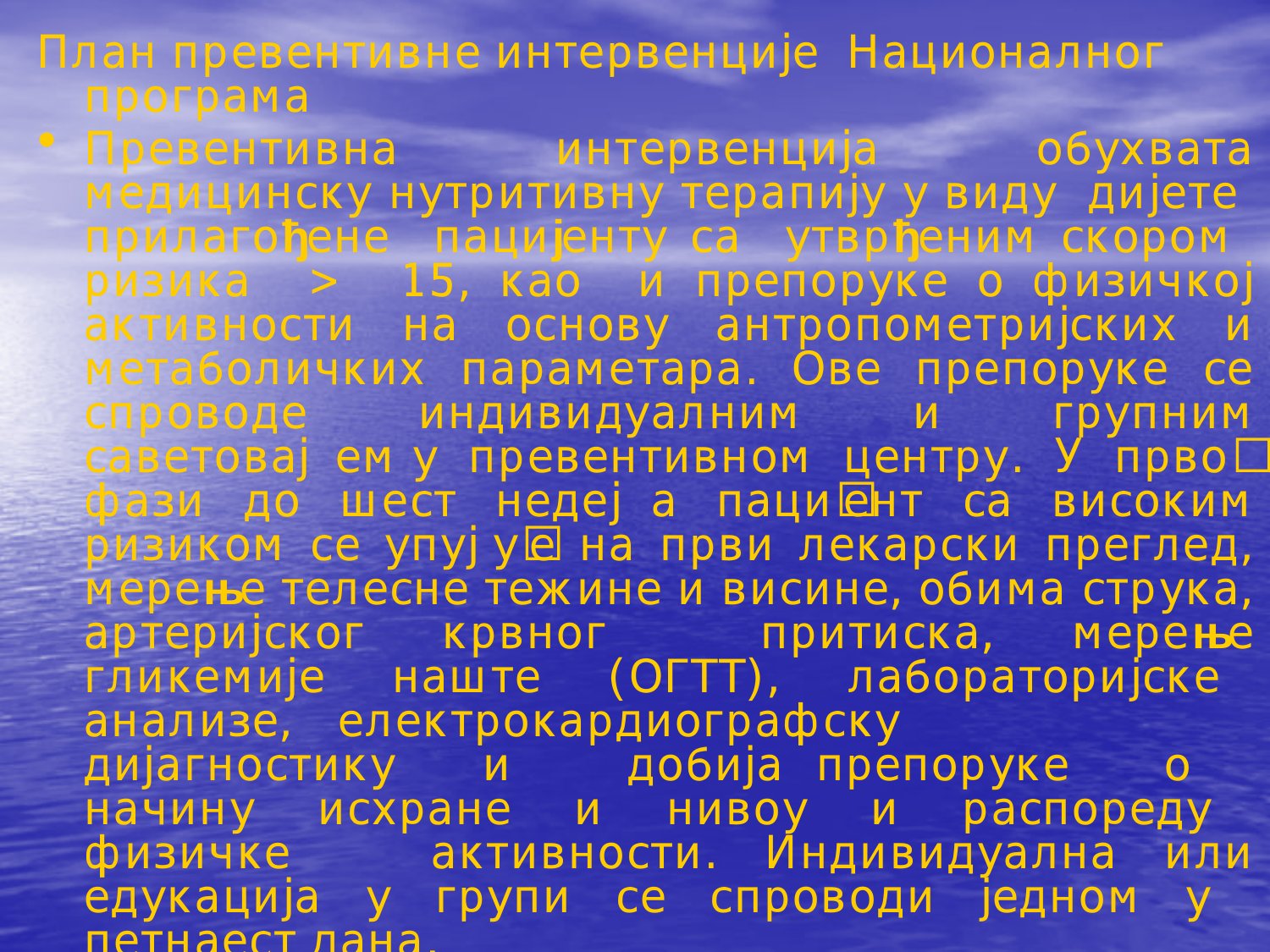

План превентивне интервенције  Националног програма
Превентивна интервенција обухвата медицинску нутритивну терапију у виду  дијете  прилагођене  пацијенту са  утврђеним скором  ризика  >  15, као  и препоруке о физичкој активности на основу антропометријских и метаболичких параметара. Ове препоруке се спроводе индивидуалним и групним саветовањем у  превентивном  центру.  У  првој  фази  до  шест  недеља  пацијент  са  високим ризиком се упућује на први лекарски преглед, мерење телесне тежине и висине, обима струка, артеријског крвног  притиска, мерење гликемије наште (ОГТТ), лабораторијске	анализе,	електрокардиографску 	дијагностику 	и 	добија препоруке   о   начину   исхране   и   нивоу   и   распореду   физичке   активности. Индивидуална или едукација у групи се спроводи једном у  петнаест дана.